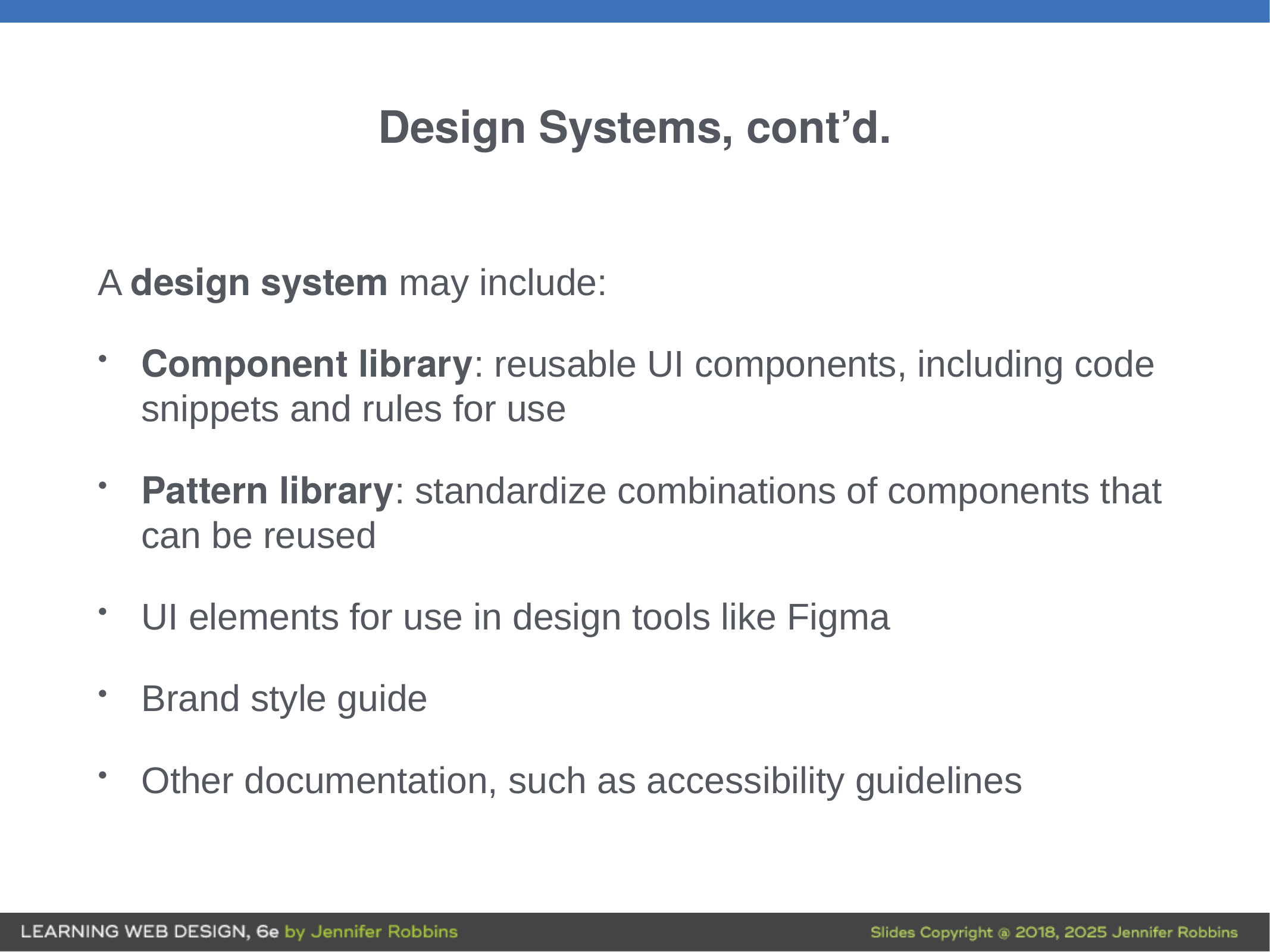

# Design Systems, cont’d.
A design system may include:
Component library: reusable UI components, including code snippets and rules for use
Pattern library: standardize combinations of components that can be reused
UI elements for use in design tools like Figma
Brand style guide
Other documentation, such as accessibility guidelines